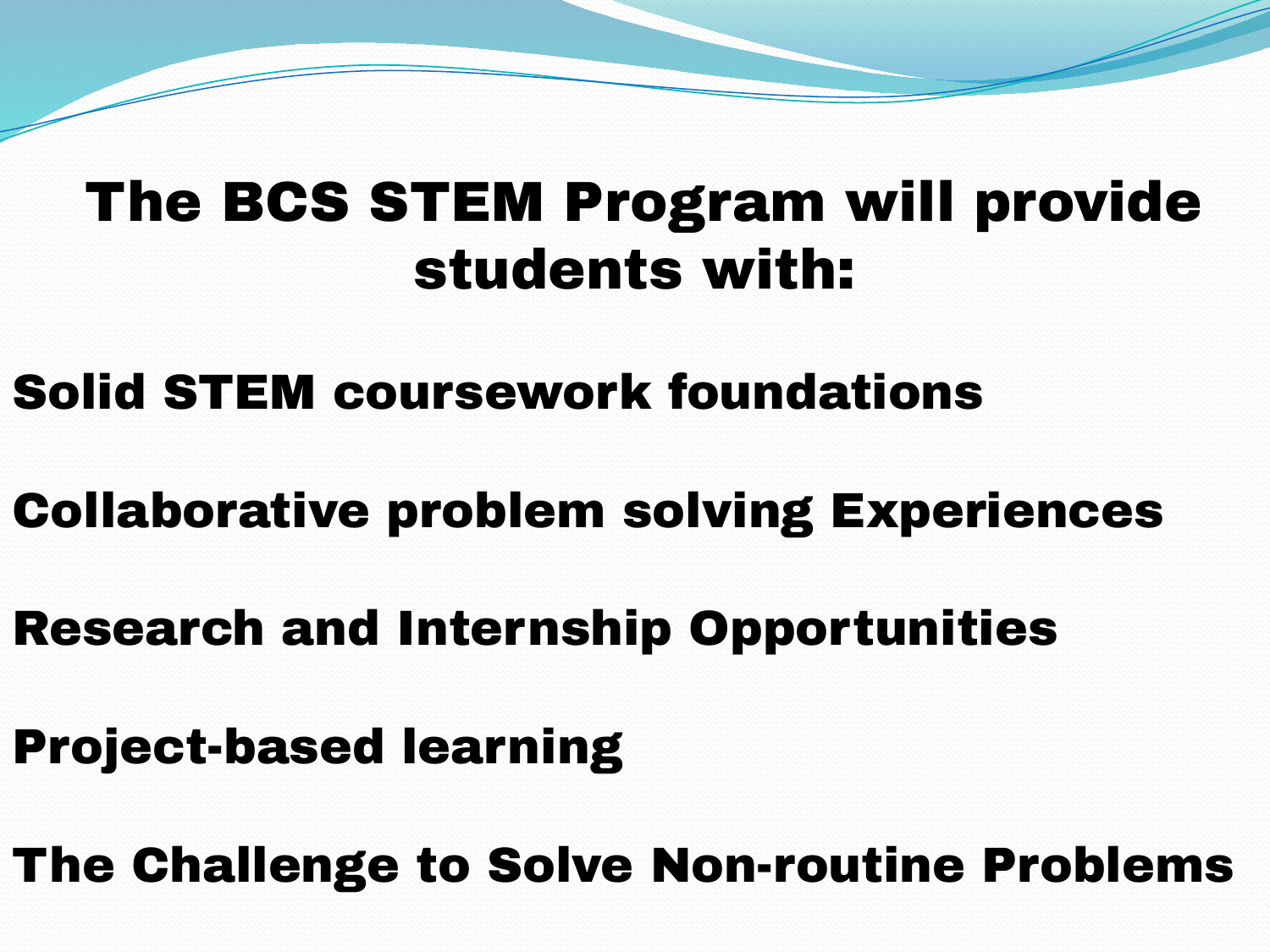

The BCS STEM Program will provide students with:

Solid STEM coursework foundations

Collaborative problem solving Experiences

Research and Internship Opportunities

Project-based learning

The Challenge to Solve Non-routine Problems